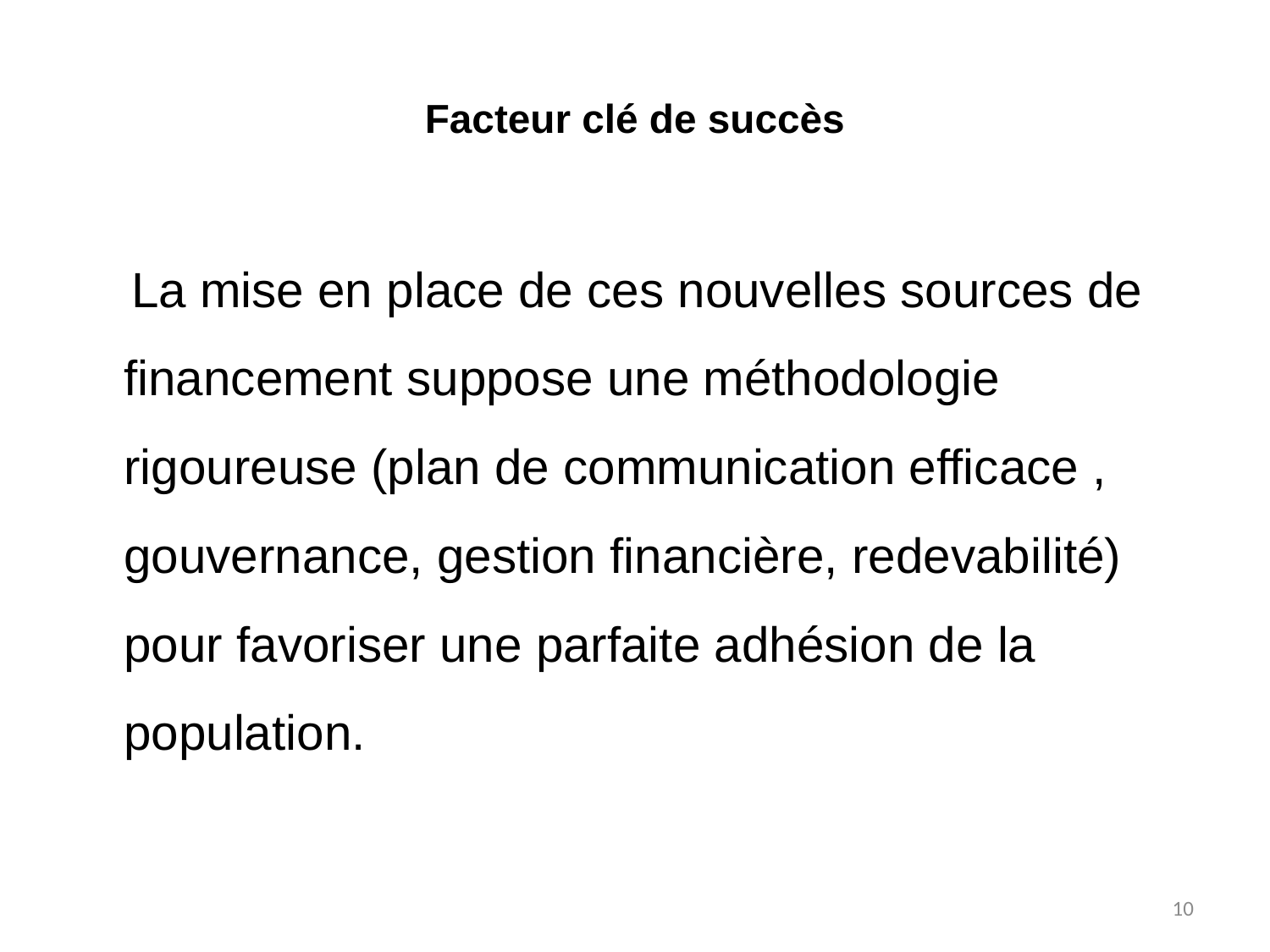

# Facteur clé de succès
    La mise en place de ces nouvelles sources de financement suppose une méthodologie rigoureuse (plan de communication efficace , gouvernance, gestion financière, redevabilité) pour favoriser une parfaite adhésion de la population.
10